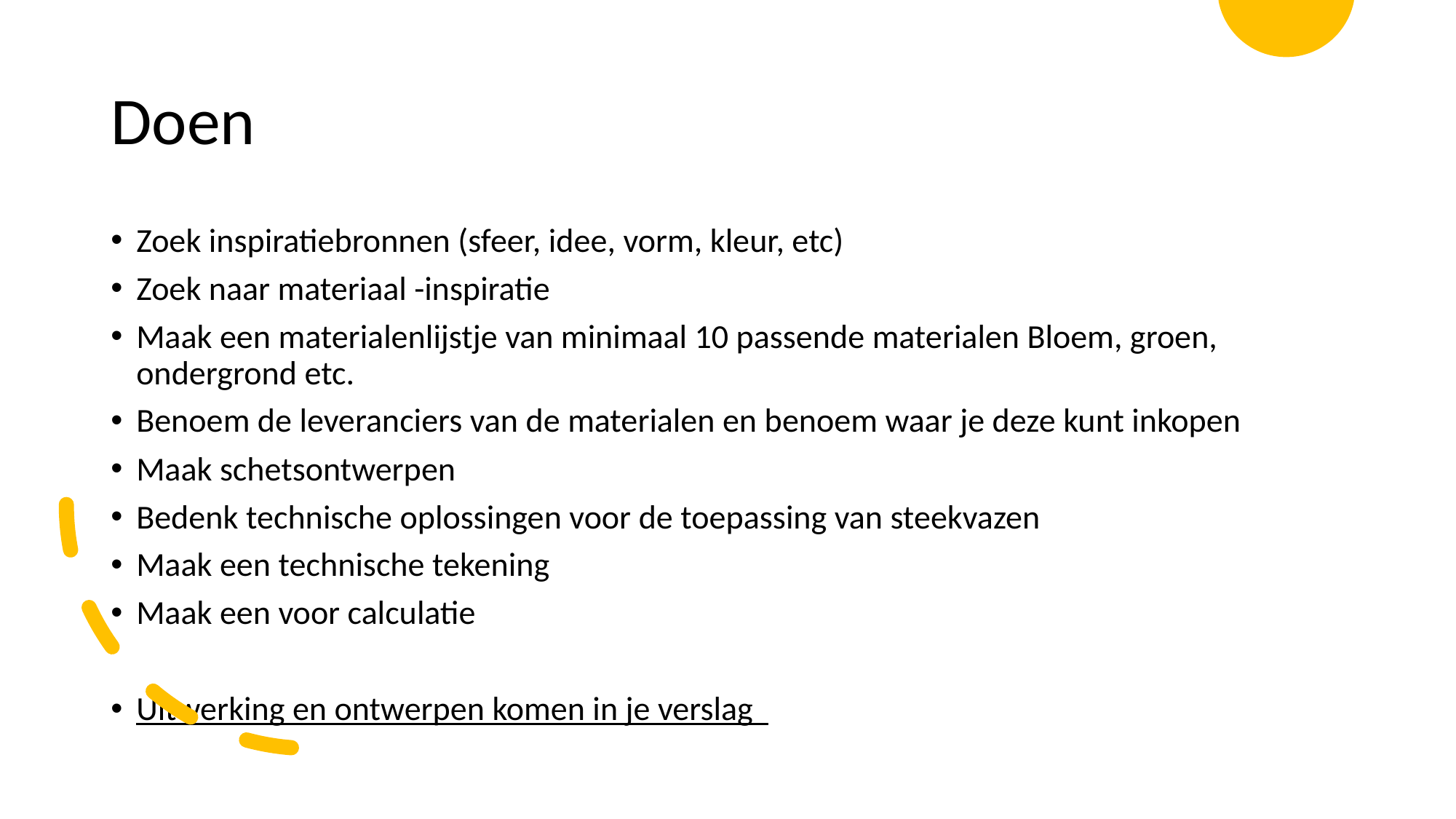

# Doen
Zoek inspiratiebronnen (sfeer, idee, vorm, kleur, etc)
Zoek naar materiaal -inspiratie
Maak een materialenlijstje van minimaal 10 passende materialen Bloem, groen, ondergrond etc.
Benoem de leveranciers van de materialen en benoem waar je deze kunt inkopen
Maak schetsontwerpen
Bedenk technische oplossingen voor de toepassing van steekvazen
Maak een technische tekening
Maak een voor calculatie

Uitwerking en ontwerpen komen in je verslag